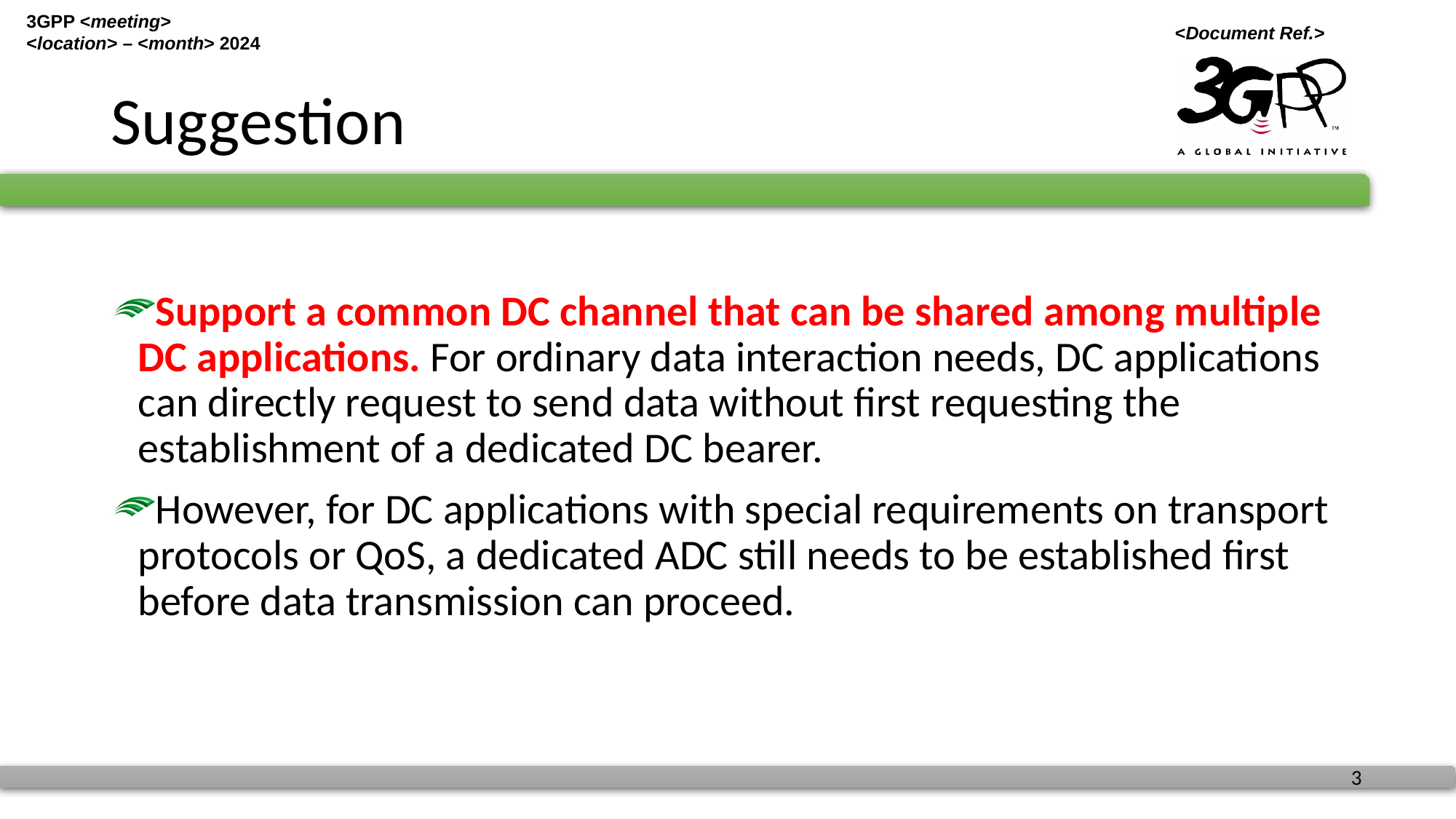

# Suggestion
Support a common DC channel that can be shared among multiple DC applications. For ordinary data interaction needs, DC applications can directly request to send data without first requesting the establishment of a dedicated DC bearer.
However, for DC applications with special requirements on transport protocols or QoS, a dedicated ADC still needs to be established first before data transmission can proceed.